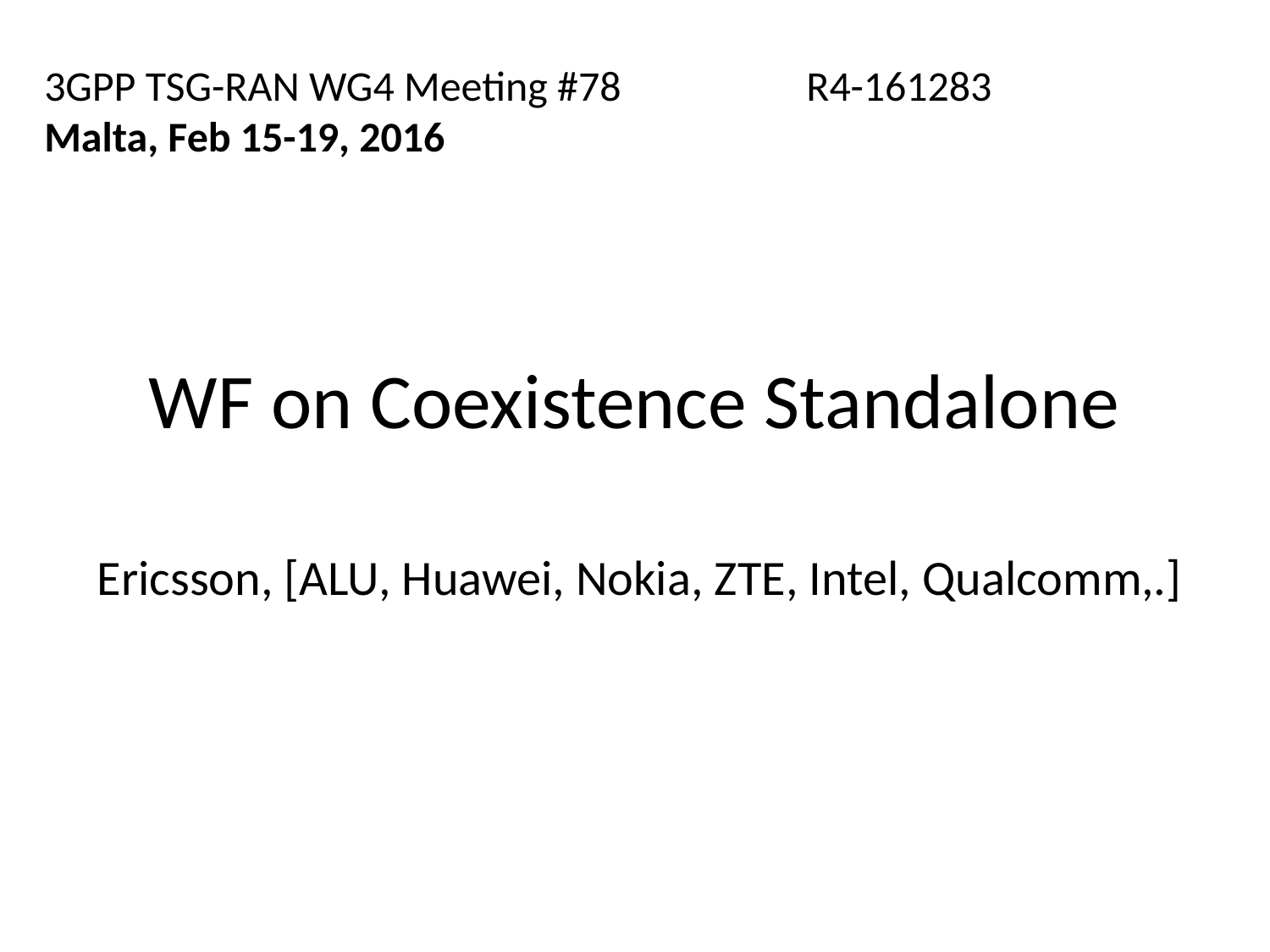

3GPP TSG-RAN WG4 Meeting #78		R4-161283
Malta, Feb 15-19, 2016
# WF on Coexistence Standalone
Ericsson, [ALU, Huawei, Nokia, ZTE, Intel, Qualcomm,.]